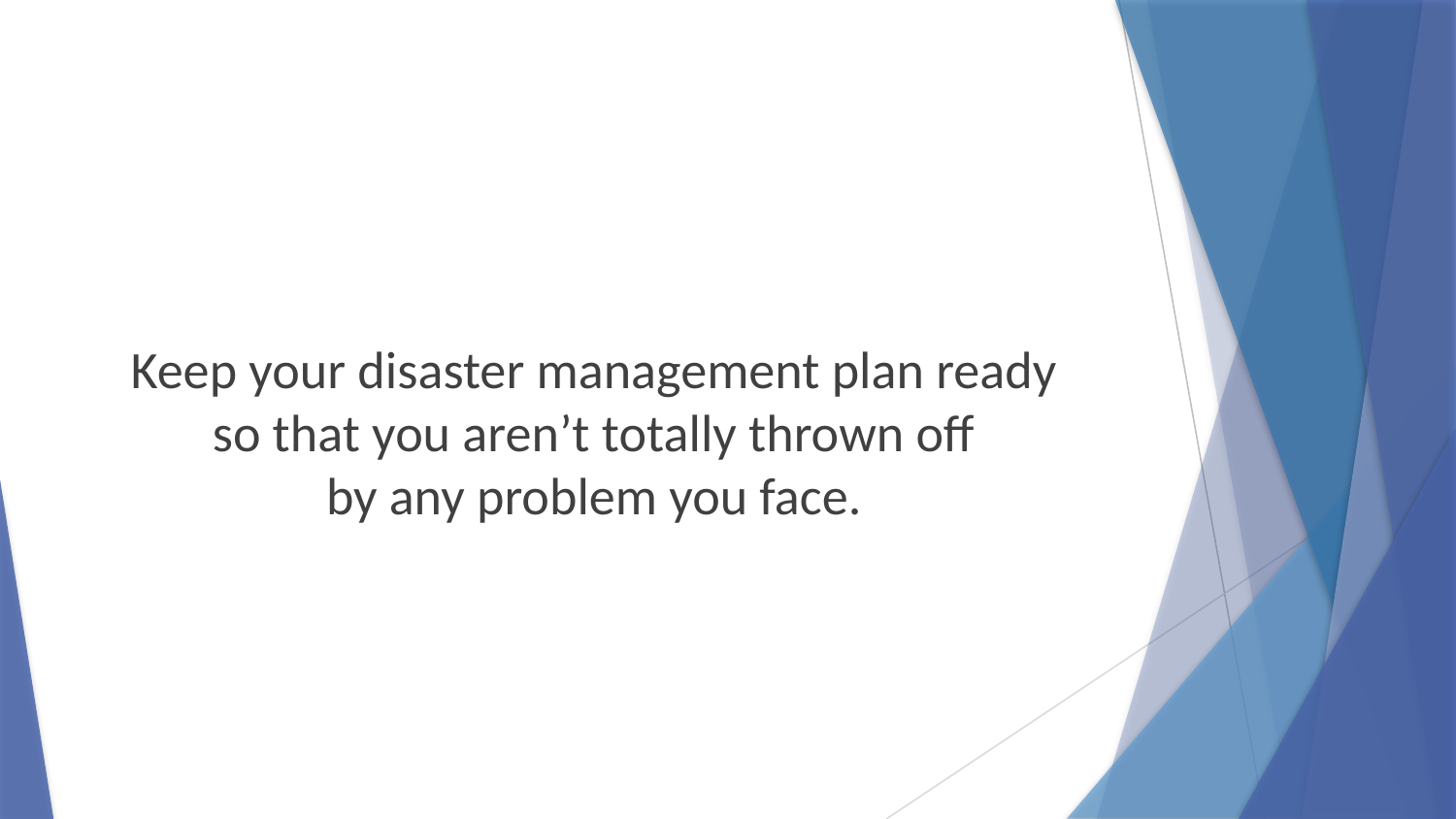

Keep your disaster management plan ready
so that you aren’t totally thrown off
by any problem you face.